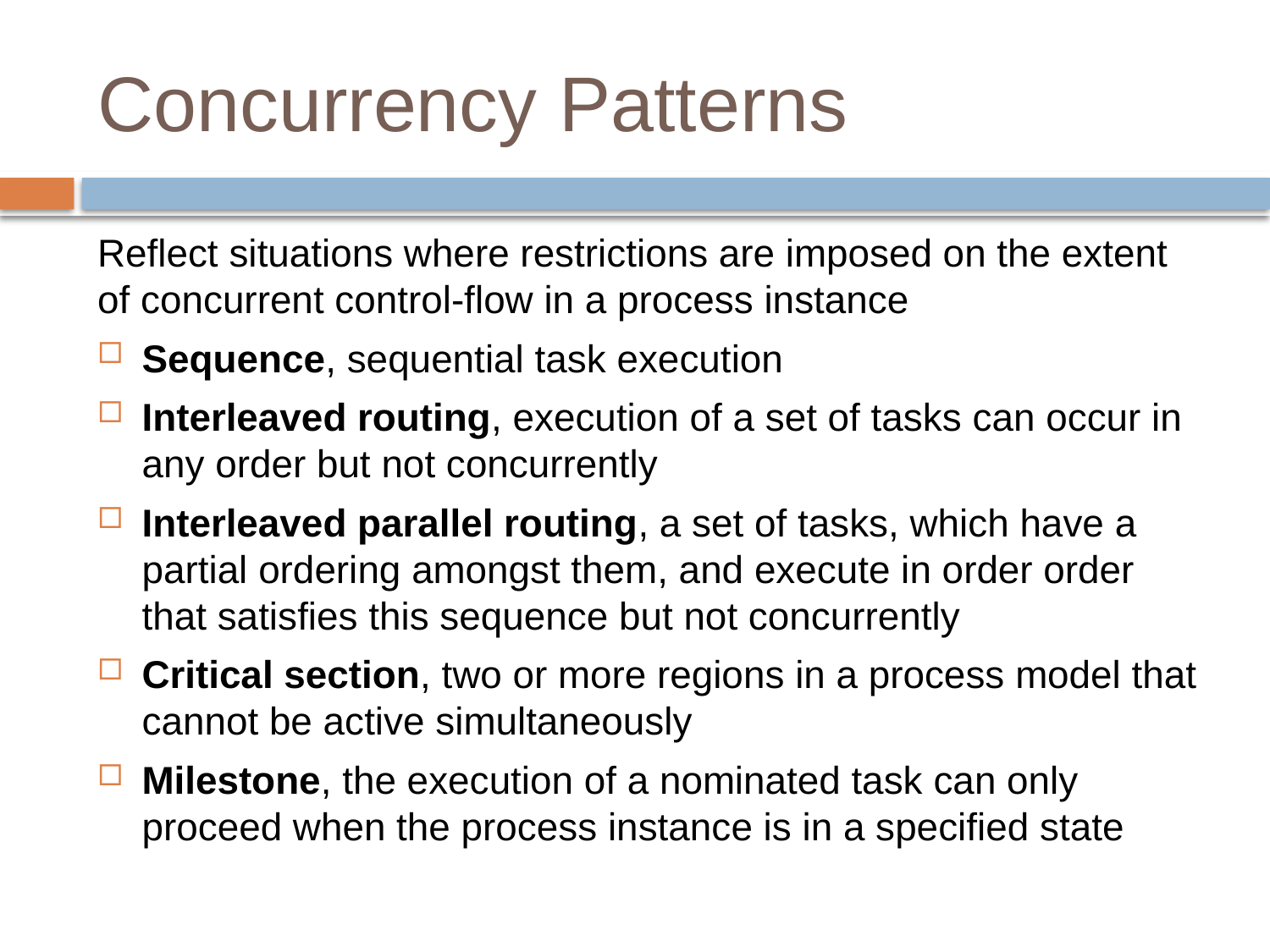

# Concurrency Patterns
Reflect situations where restrictions are imposed on the extent of concurrent control-flow in a process instance
Sequence, sequential task execution
Interleaved routing, execution of a set of tasks can occur in any order but not concurrently
Interleaved parallel routing, a set of tasks, which have a partial ordering amongst them, and execute in order order that satisfies this sequence but not concurrently
Critical section, two or more regions in a process model that cannot be active simultaneously
Milestone, the execution of a nominated task can only proceed when the process instance is in a specified state